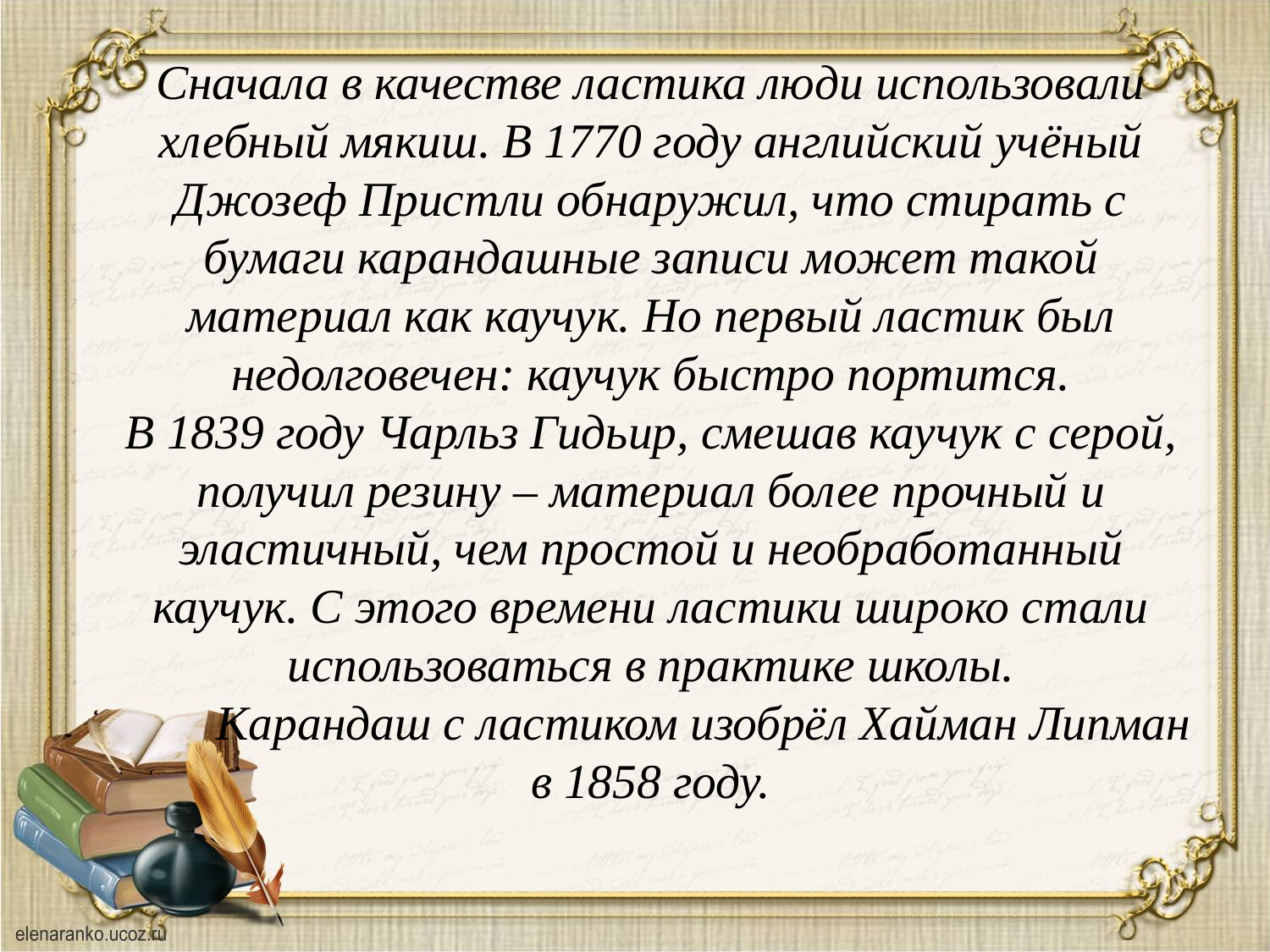

# Сначала в качестве ластика люди использовали хлебный мякиш. В 1770 году английский учёный Джозеф Пристли обнаружил, что стирать с бумаги карандашные записи может такой материал как каучук. Но первый ластик был недолговечен: каучук быстро портится. В 1839 году Чарльз Гидьир, смешав каучук с серой, получил резину – материал более прочный и эластичный, чем простой и необработанный каучук. С этого времени ластики широко стали использоваться в практике школы. Карандаш с ластиком изобрёл Хайман Липман в 1858 году.